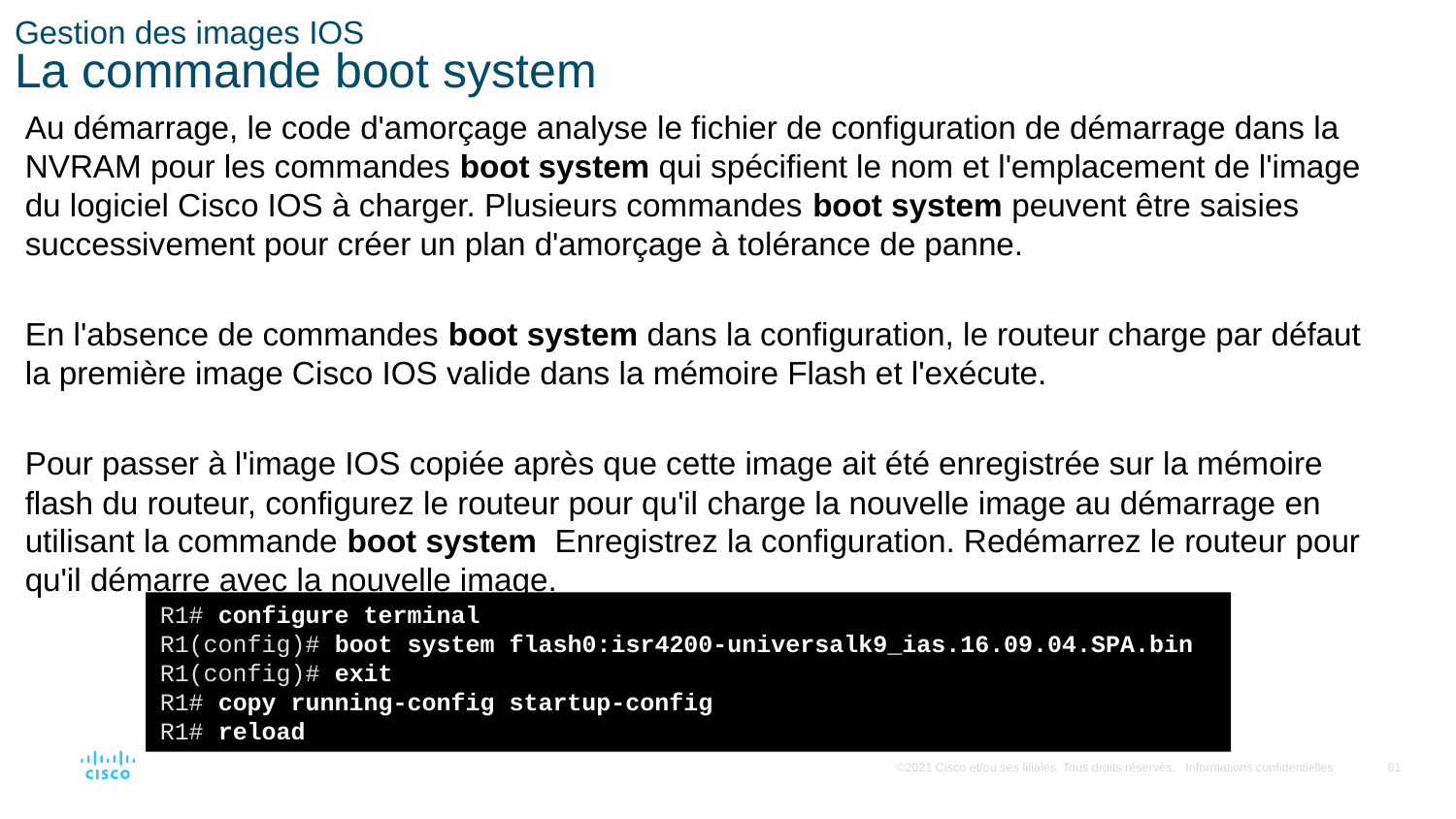

# Gestion des images IOS La commande boot system
Au démarrage, le code d'amorçage analyse le fichier de configuration de démarrage dans la NVRAM pour les commandes boot system qui spécifient le nom et l'emplacement de l'image du logiciel Cisco IOS à charger. Plusieurs commandes boot system peuvent être saisies successivement pour créer un plan d'amorçage à tolérance de panne.

En l'absence de commandes boot system dans la configuration, le routeur charge par défaut la première image Cisco IOS valide dans la mémoire Flash et l'exécute.

Pour passer à l'image IOS copiée après que cette image ait été enregistrée sur la mémoire flash du routeur, configurez le routeur pour qu'il charge la nouvelle image au démarrage en utilisant la commande boot system  Enregistrez la configuration. Redémarrez le routeur pour qu'il démarre avec la nouvelle image.
R1# configure terminal
R1(config)# boot system flash0:isr4200-universalk9_ias.16.09.04.SPA.bin
R1(config)# exit
R1# copy running-config startup-config
R1# reload